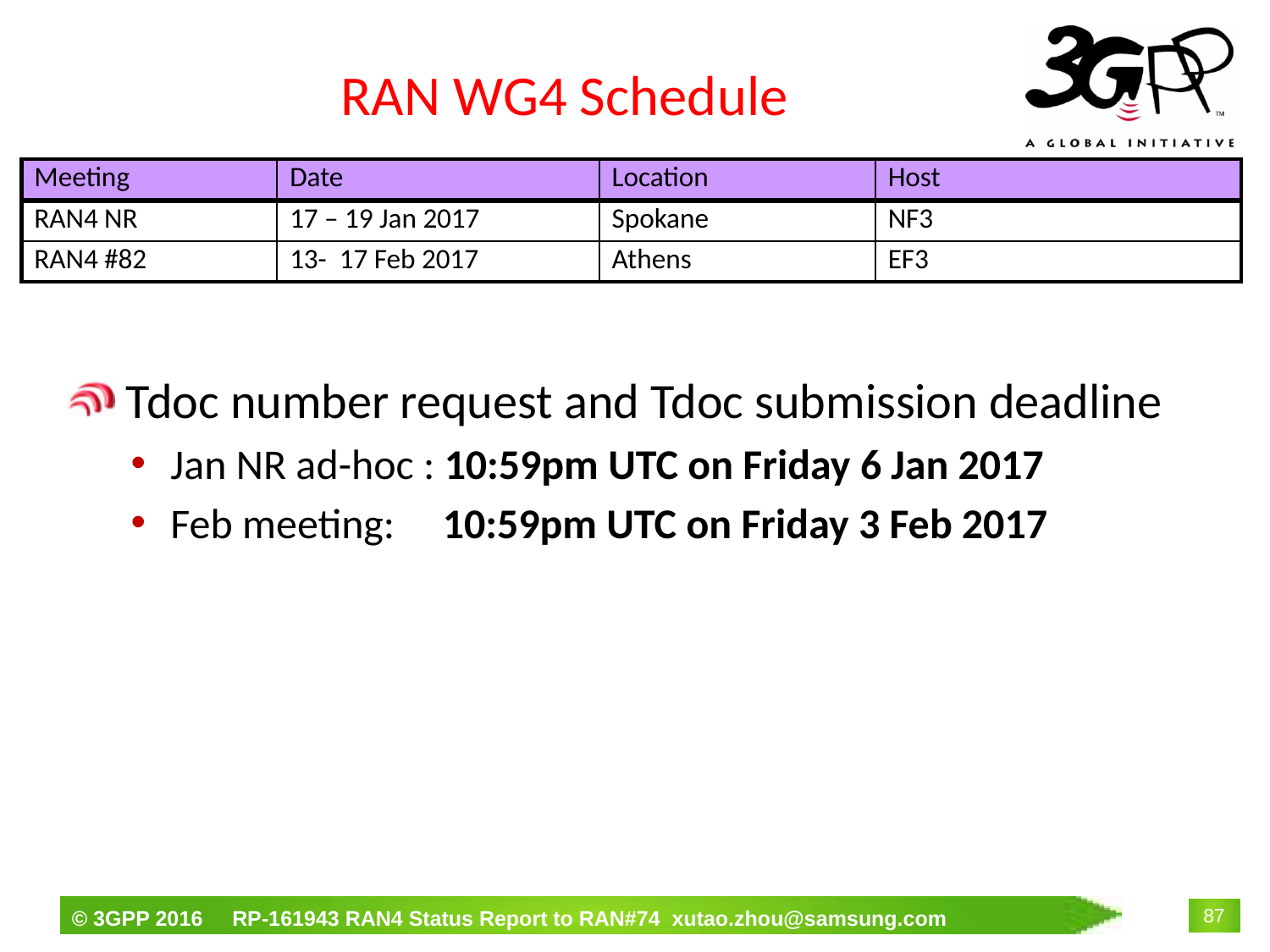

# RAN WG4 Schedule
| Meeting | Date | Location | Host |
| --- | --- | --- | --- |
| RAN4 NR | 17 – 19 Jan 2017 | Spokane | NF3 |
| RAN4 #82 | 13- 17 Feb 2017 | Athens | EF3 |
 Tdoc number request and Tdoc submission deadline
Jan NR ad-hoc : 10:59pm UTC on Friday 6 Jan 2017
Feb meeting:     10:59pm UTC on Friday 3 Feb 2017